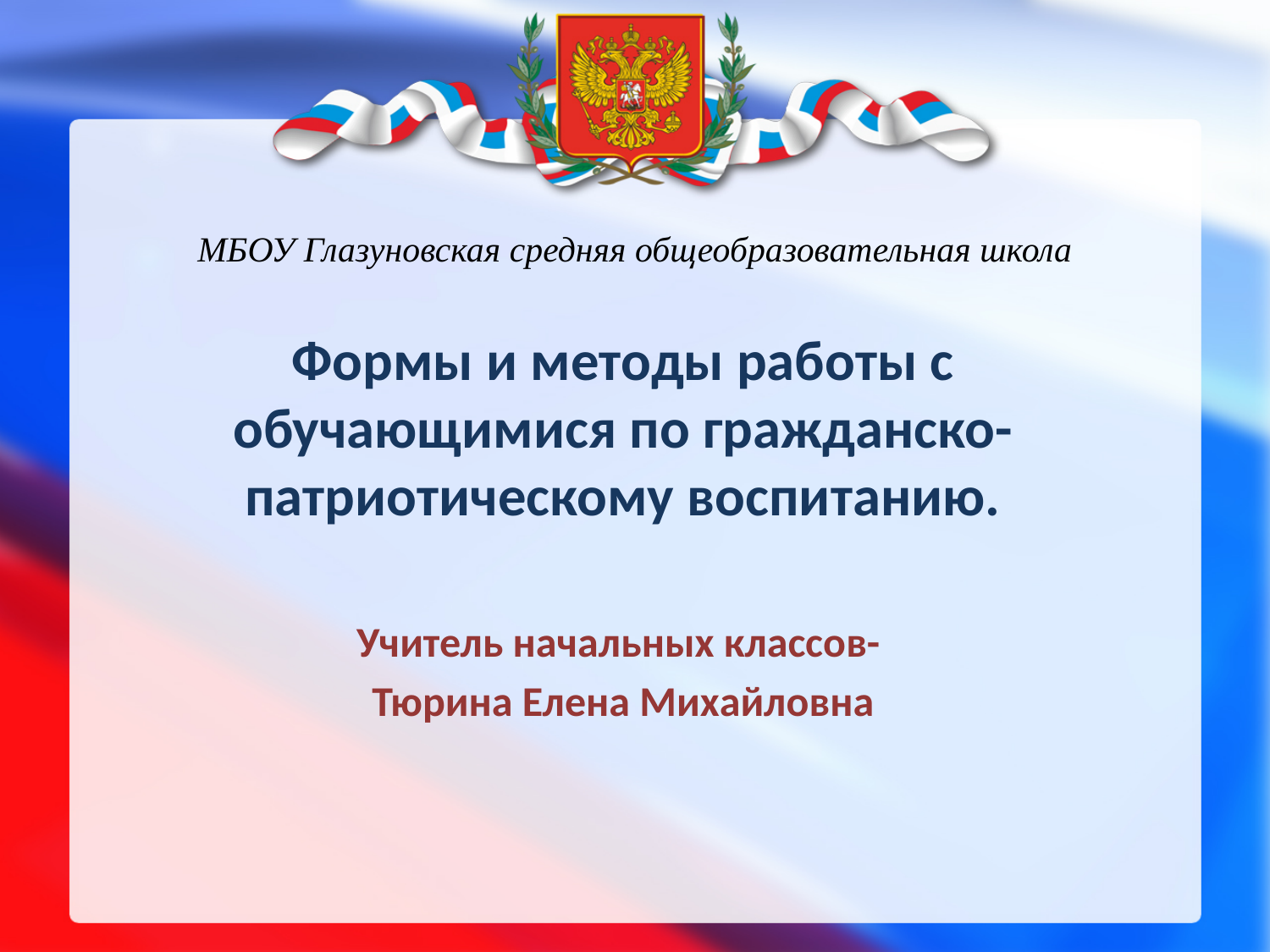

# МБОУ Глазуновская средняя общеобразовательная школа
Формы и методы работы с обучающимися по гражданско-патриотическому воспитанию.

Учитель начальных классов-
Тюрина Елена Михайловна